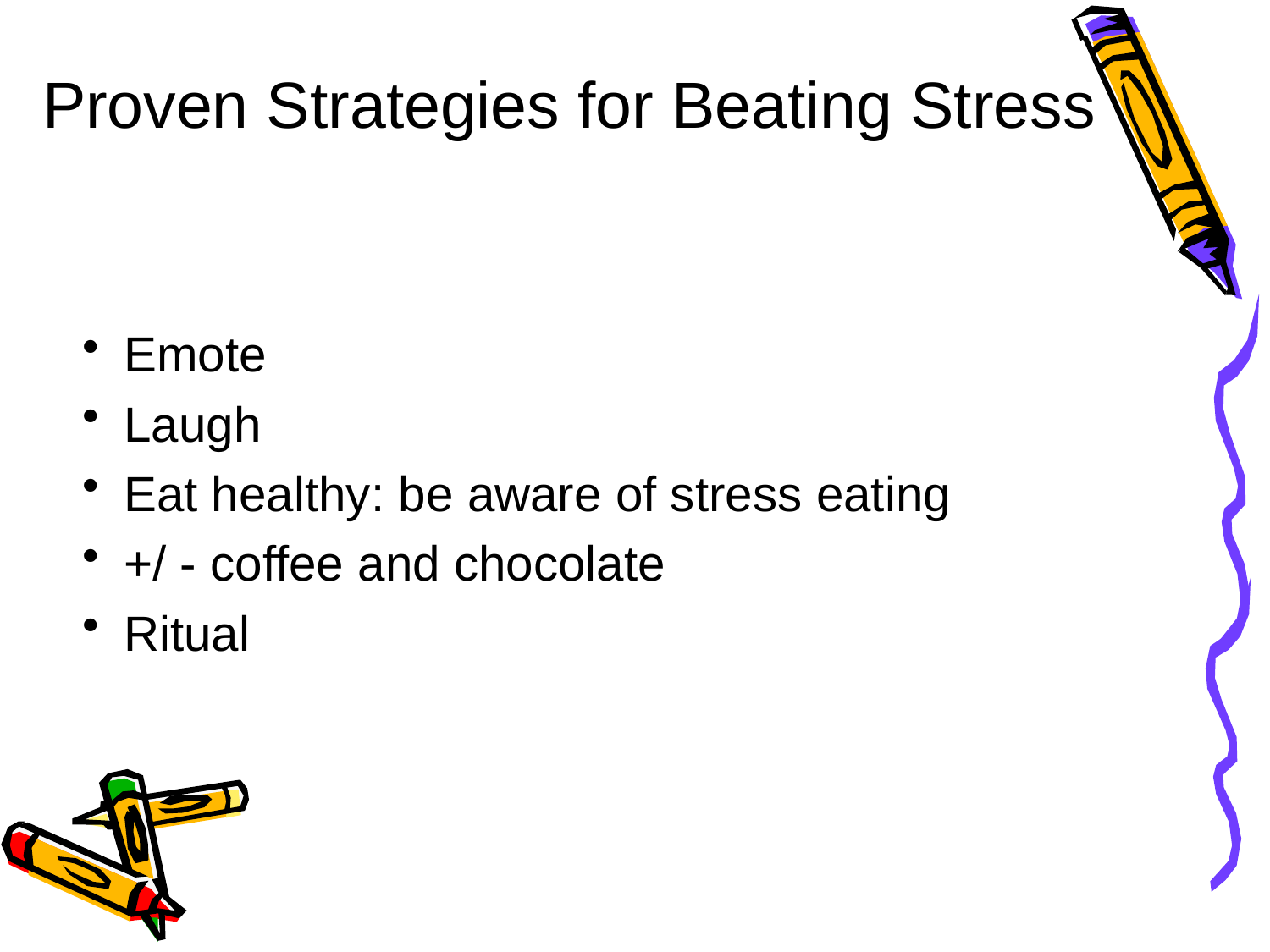

# Proven Strategies for Beating Stress
Emote
Laugh
Eat healthy: be aware of stress eating
+/ - coffee and chocolate
Ritual